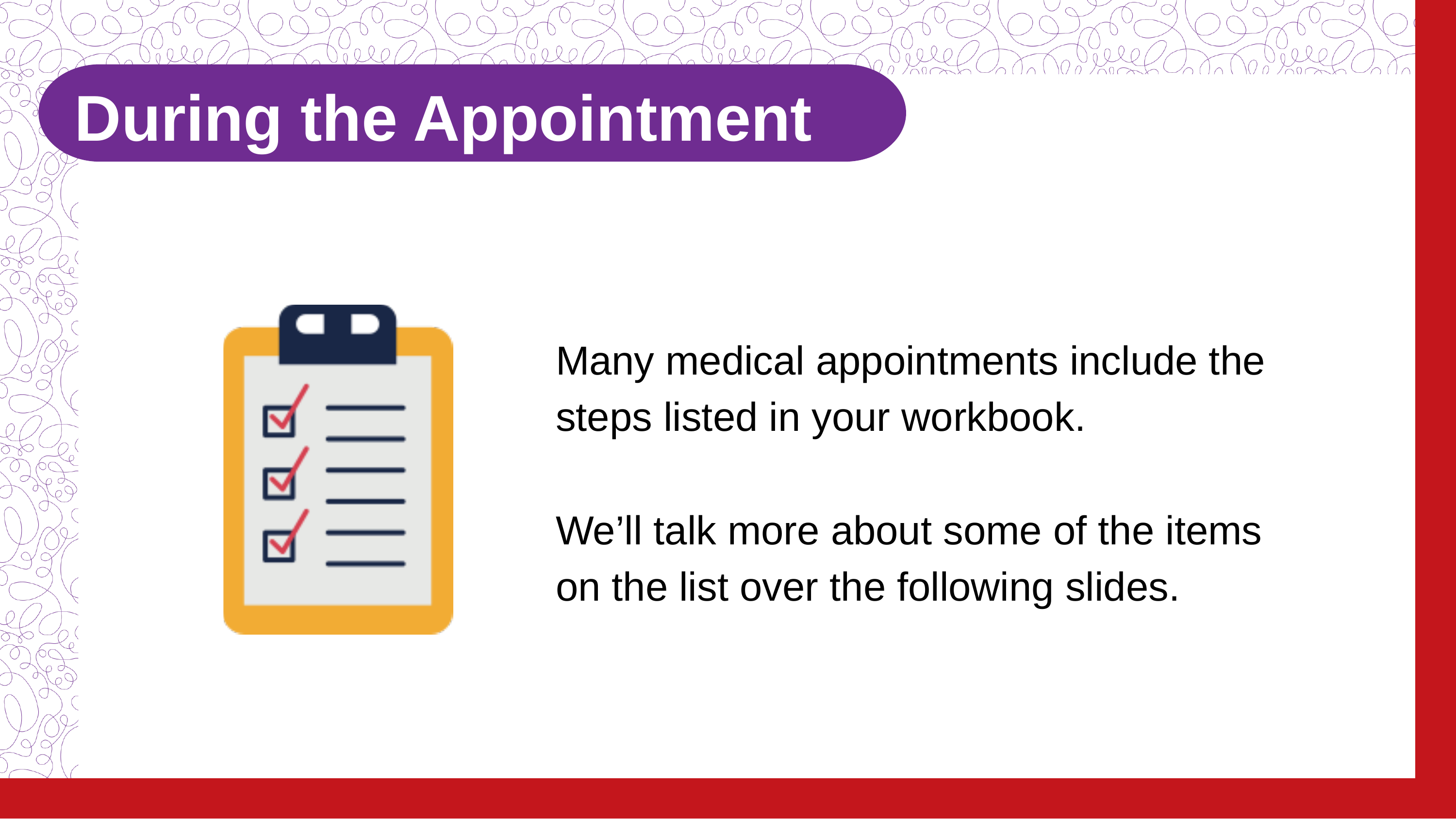

During the Appointment

Many medical appointments include the steps listed in your workbook.

We’ll talk more about some of the items on the list over the following slides.